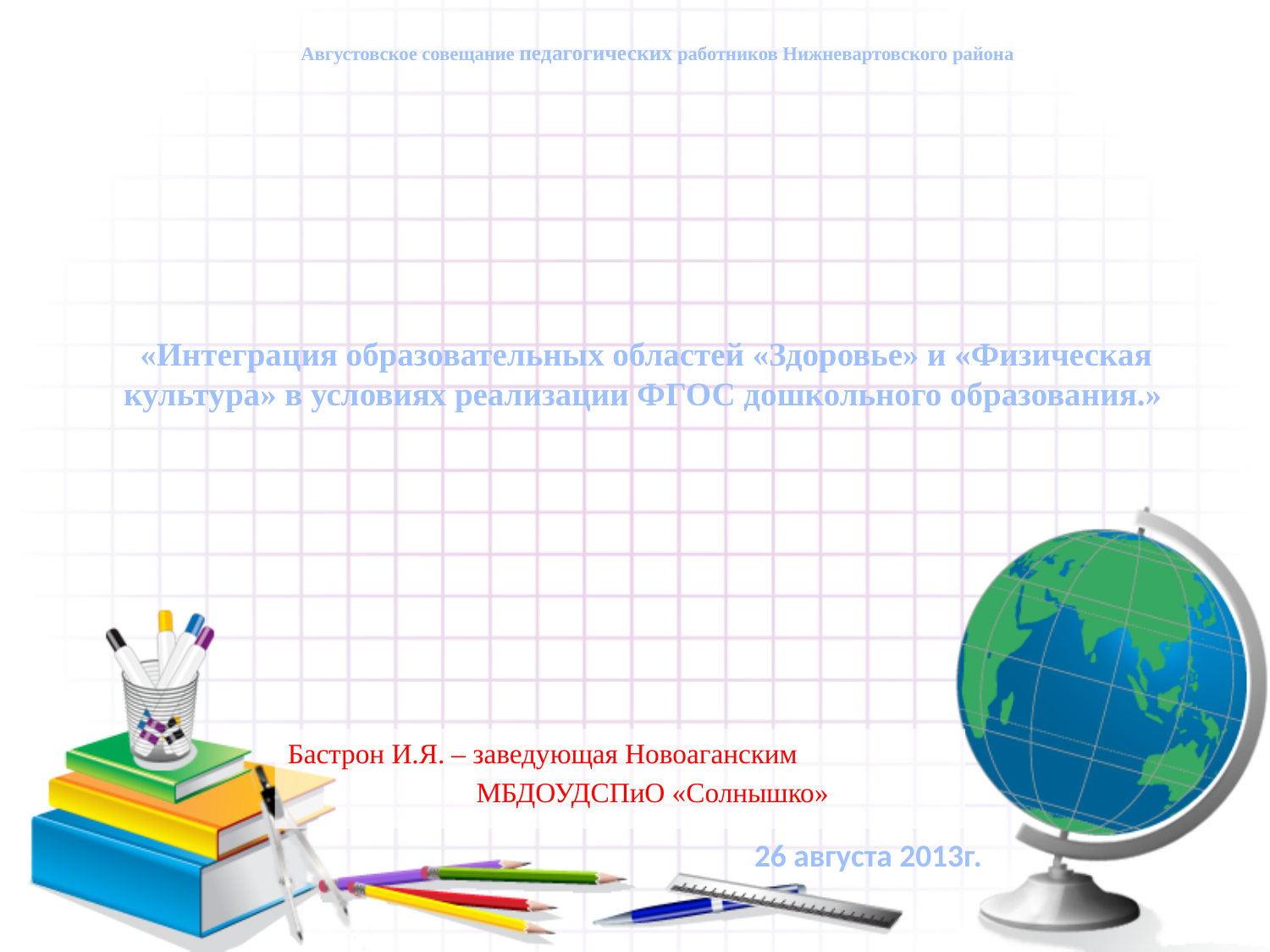

Августовское совещание педагогических работников Нижневартовского района

# «Интеграция образовательных областей «Здоровье» и «Физическая культура» в условиях реализации ФГОС дошкольного образования.»
Бастрон И.Я. – заведующая Новоаганским
                           МБДОУДСПиО «Солнышко»
26 августа 2013г.